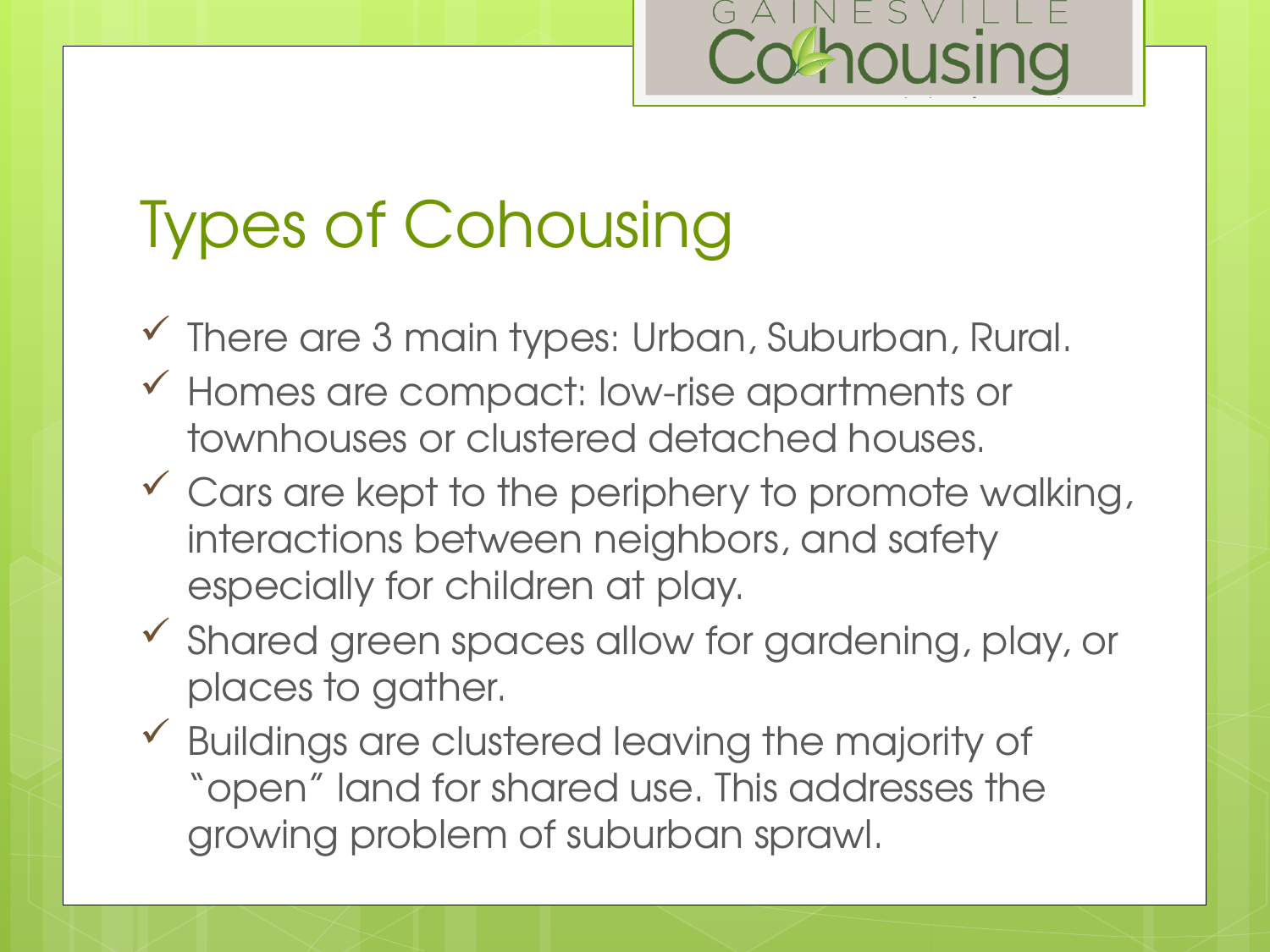

# Types of Cohousing
There are 3 main types: Urban, Suburban, Rural.
Homes are compact: low-rise apartments or townhouses or clustered detached houses.
Cars are kept to the periphery to promote walking, interactions between neighbors, and safety especially for children at play.
Shared green spaces allow for gardening, play, or places to gather.
Buildings are clustered leaving the majority of “open” land for shared use. This addresses the growing problem of suburban sprawl.